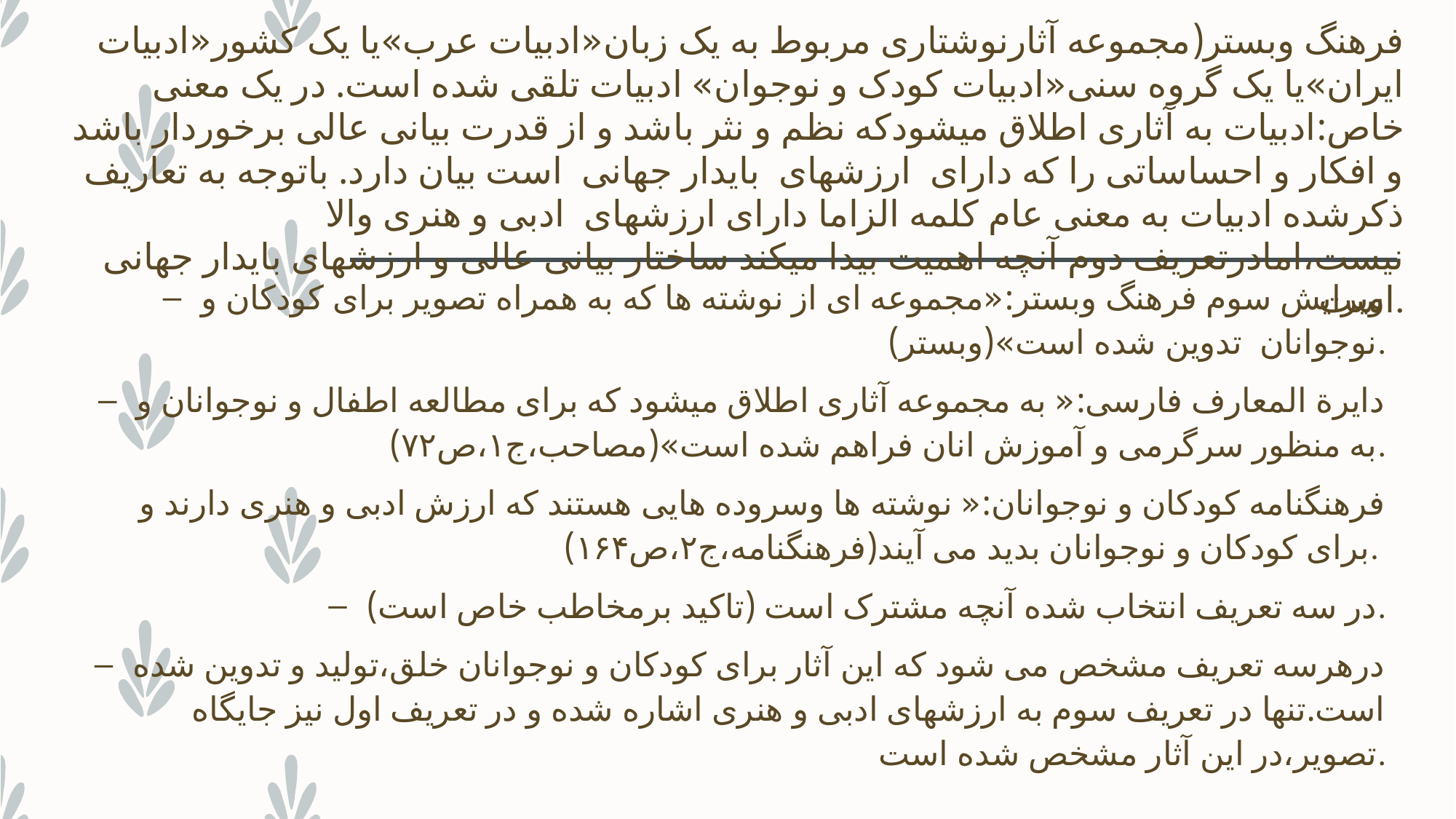

# فرهنگ وبستر(مجموعه آثارنوشتاری مربوط به یک زبان«ادبیات عرب»یا یک کشور«ادبیات ایران»یا یک گروه سنی«ادبیات کودک و نوجوان» ادبیات تلقی شده است. در یک معنی خاص:ادبیات به آثاری اطلاق میشودکه نظم و نثر باشد و از قدرت بیانی عالی برخوردار باشد و افکار و احساساتی را که دارای  ارزشهای  بایدار جهانی  است بیان دارد. باتوجه به تعاریف ذکرشده ادبیات به معنی عام کلمه الزاما دارای ارزشهای  ادبی و هنری والا نیست،امادرتعریف دوم آنچه اهمیت بیدا میکند ساختار بیانی عالی و ارزشهای بایدار جهانی است.
ویرایش سوم فرهنگ وبستر:«مجموعه ای از نوشته ها که به همراه تصویر برای کودکان و نوجوانان  تدوین شده است»(وبستر).
دایرة المعارف فارسی:« به مجموعه آثاری اطلاق میشود که برای مطالعه اطفال و نوجوانان و به منظور سرگرمی و آموزش انان فراهم شده است»(مصاحب،ج۱،ص۷۲).
فرهنگنامه کودکان و نوجوانان:« نوشته ها وسروده هایی هستند که ارزش ادبی و هنری دارند و برای کودکان و نوجوانان بدید می آیند(فرهنگنامه،ج۲،ص۱۶۴).
در سه تعریف انتخاب شده آنچه مشترک است (تاکید برمخاطب خاص است).
درهرسه تعریف مشخص می شود که این آثار برای کودکان و نوجوانان خلق،تولید و تدوین شده است.تنها در تعریف سوم به ارزشهای ادبی و هنری اشاره شده و در تعریف اول نیز جایگاه تصویر،در این آثار مشخص شده است.